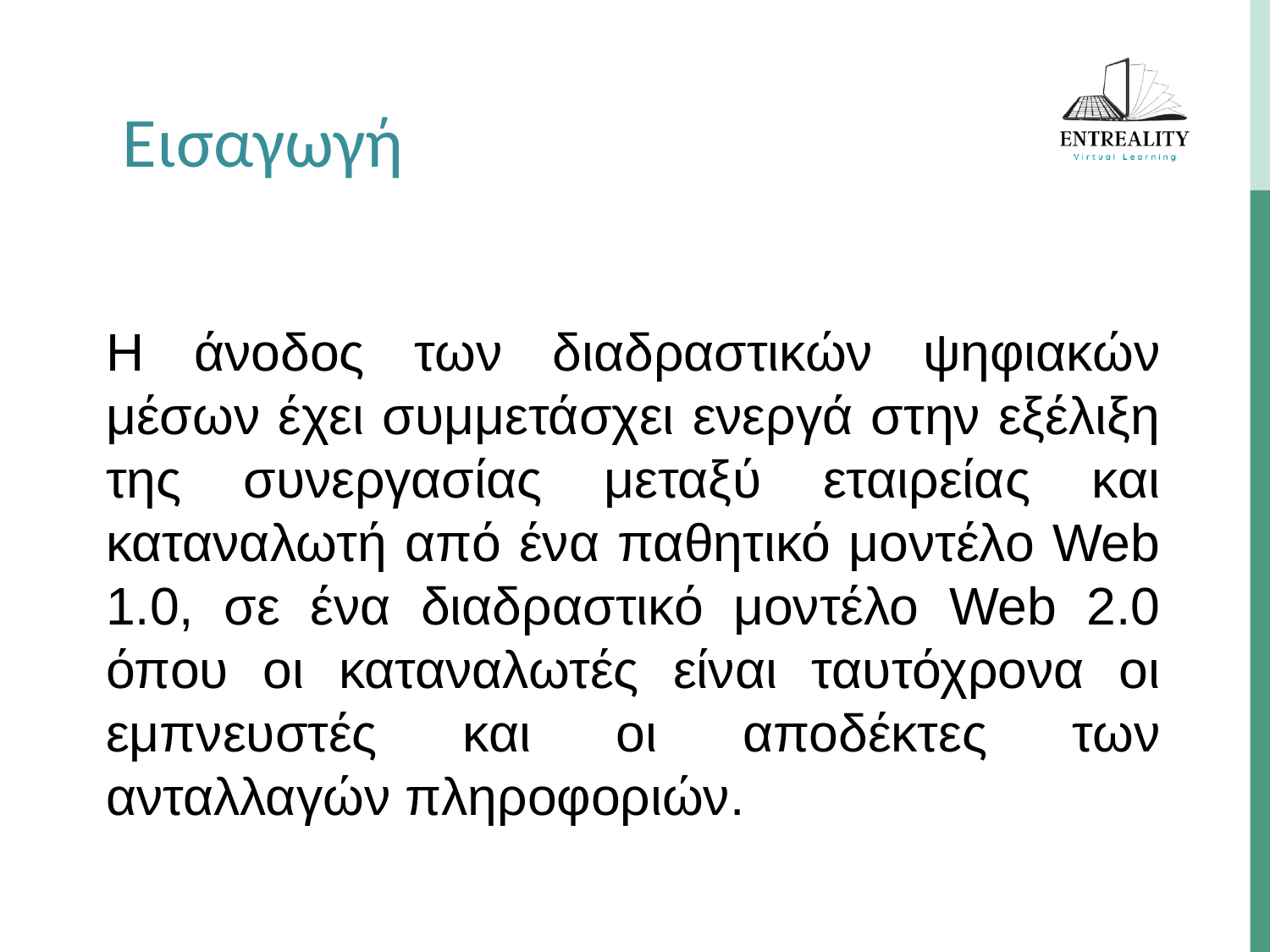

Εισαγωγή
Η άνοδος των διαδραστικών ψηφιακών μέσων έχει συμμετάσχει ενεργά στην εξέλιξη της συνεργασίας μεταξύ εταιρείας και καταναλωτή από ένα παθητικό μοντέλο Web 1.0, σε ένα διαδραστικό μοντέλο Web 2.0 όπου οι καταναλωτές είναι ταυτόχρονα οι εμπνευστές και οι αποδέκτες των ανταλλαγών πληροφοριών.